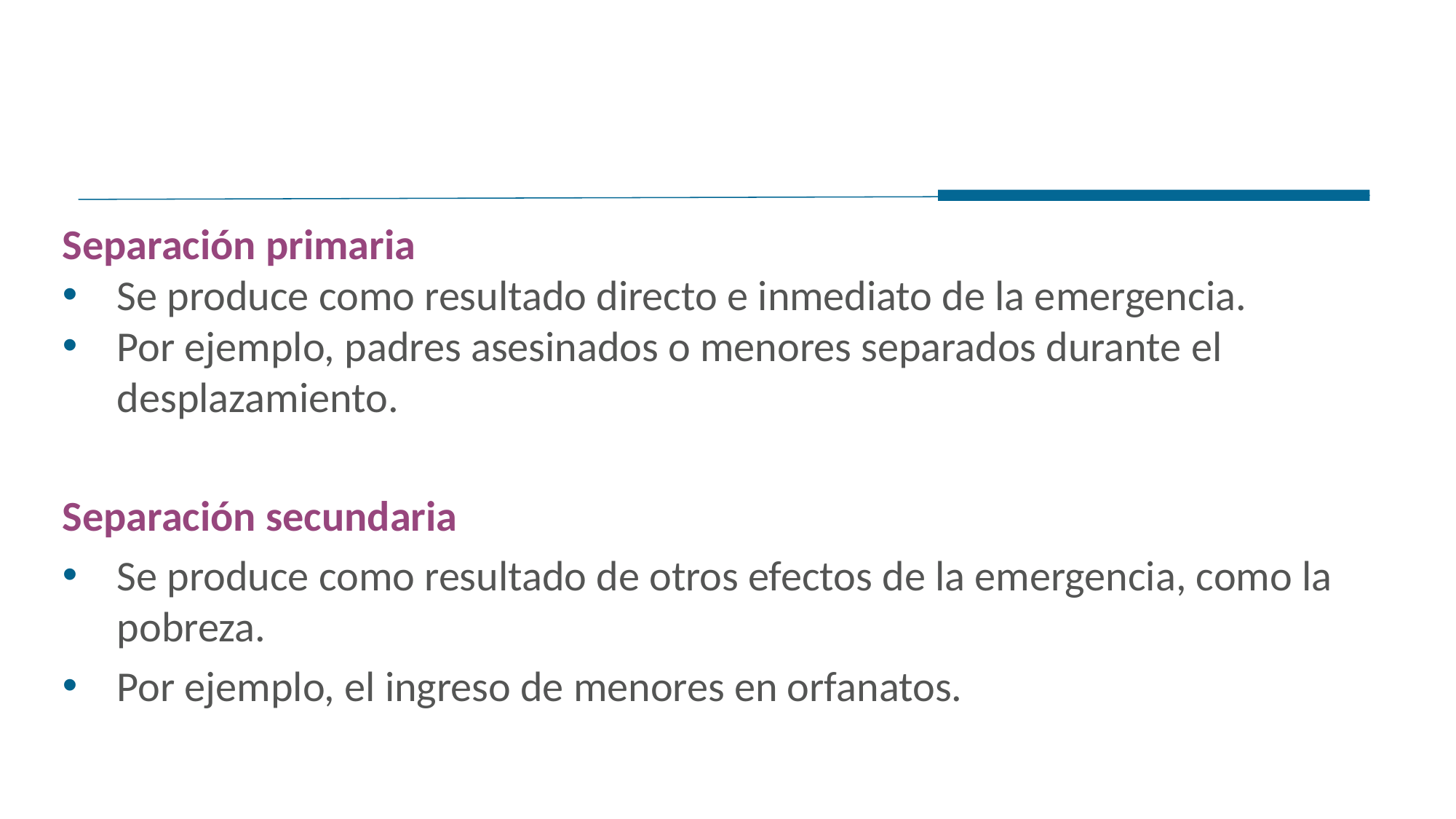

Separación primaria
Se produce como resultado directo e inmediato de la emergencia.
Por ejemplo, padres asesinados o menores separados durante el desplazamiento.

Separación secundaria
Se produce como resultado de otros efectos de la emergencia, como la pobreza.
Por ejemplo, el ingreso de menores en orfanatos.